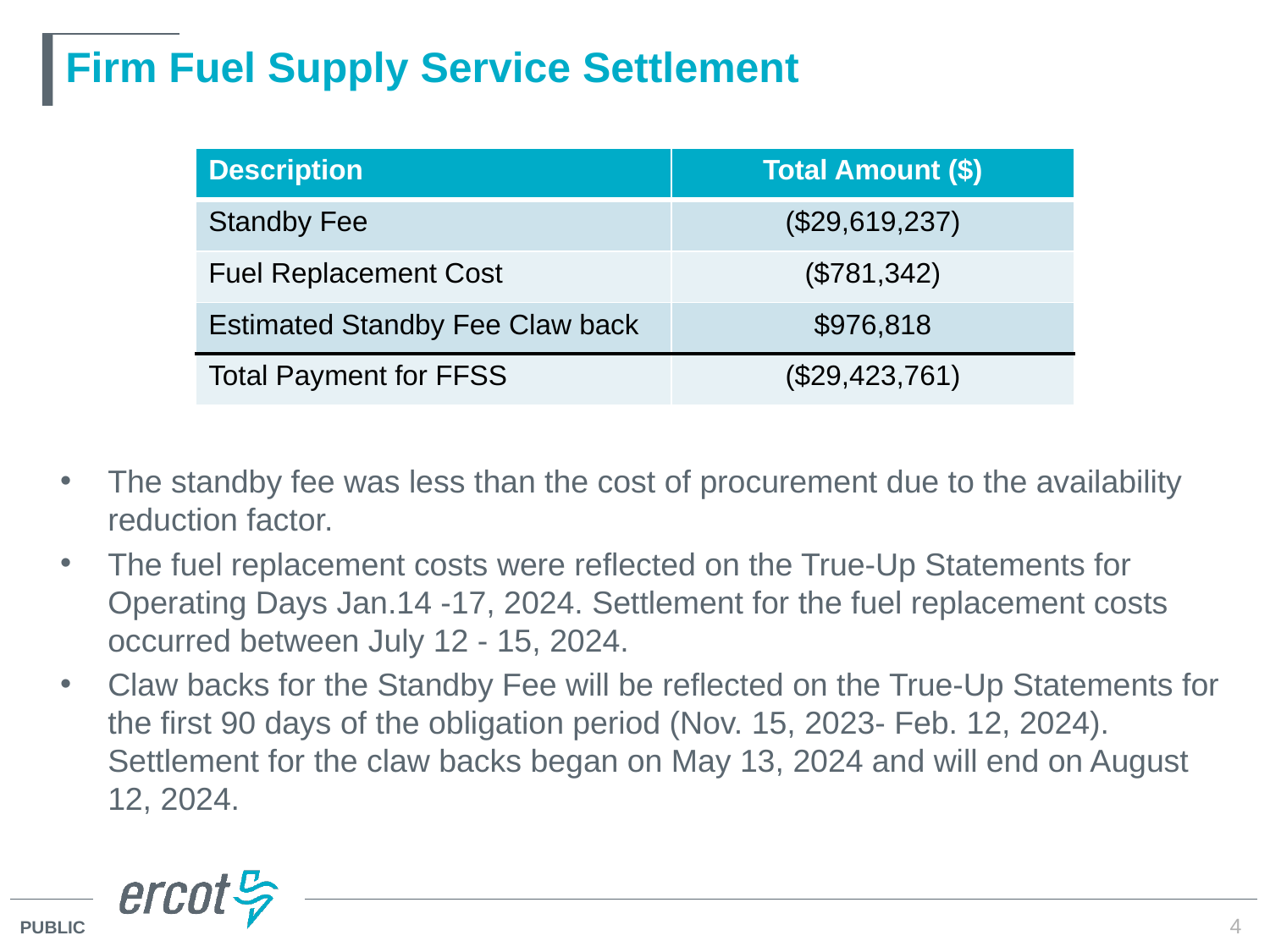

# Firm Fuel Supply Service Settlement
| Description | Total Amount ($) |
| --- | --- |
| Standby Fee | ($29,619,237) |
| Fuel Replacement Cost | ($781,342) |
| Estimated Standby Fee Claw back | $976,818 |
| Total Payment for FFSS | ($29,423,761) |
The standby fee was less than the cost of procurement due to the availability reduction factor.
The fuel replacement costs were reflected on the True-Up Statements for Operating Days Jan.14 -17, 2024. Settlement for the fuel replacement costs occurred between July 12 - 15, 2024.
Claw backs for the Standby Fee will be reflected on the True-Up Statements for the first 90 days of the obligation period (Nov. 15, 2023- Feb. 12, 2024). Settlement for the claw backs began on May 13, 2024 and will end on August 12, 2024.
4